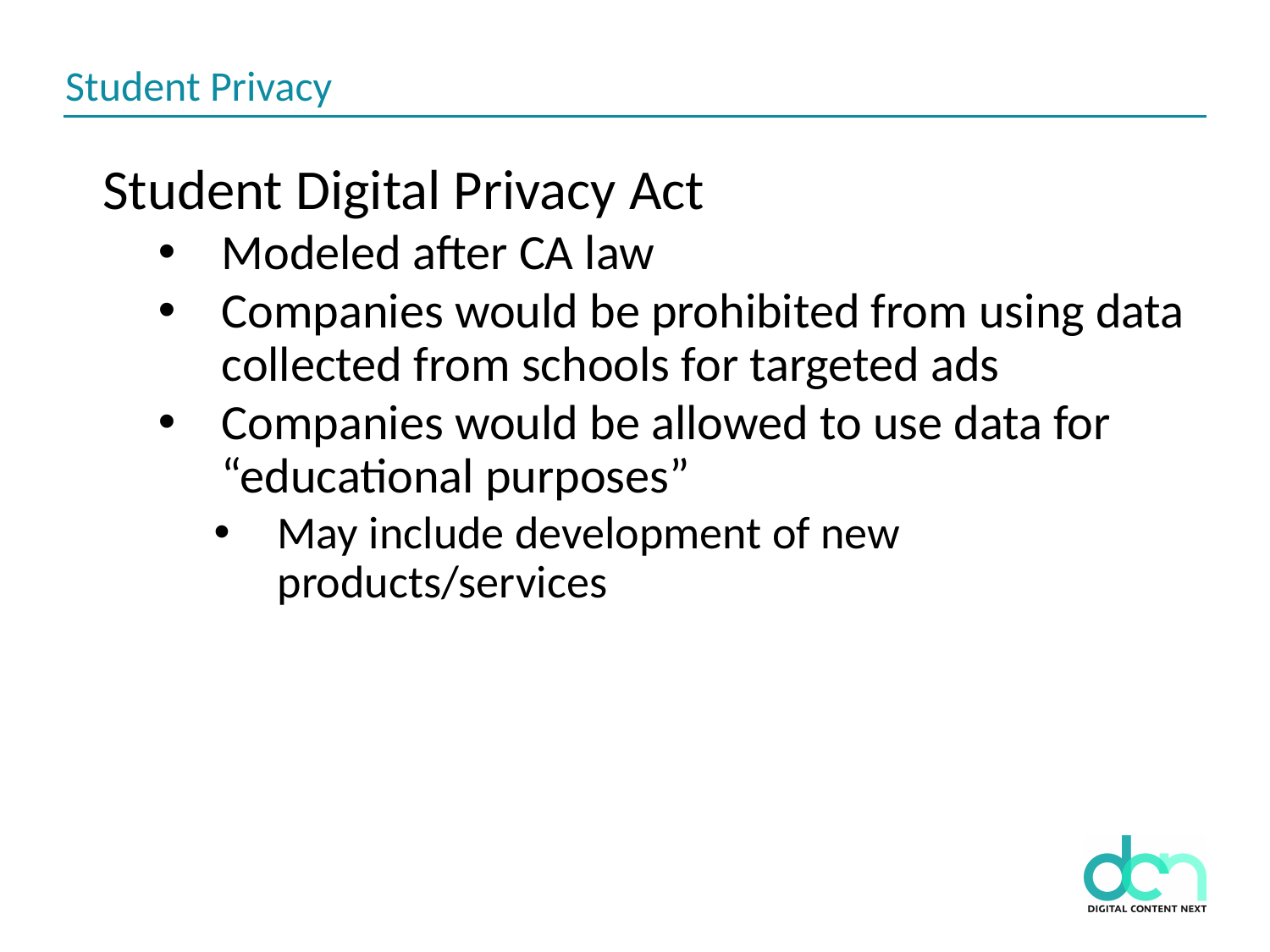

Student Privacy
Student Digital Privacy Act
Modeled after CA law
Companies would be prohibited from using data collected from schools for targeted ads
Companies would be allowed to use data for “educational purposes”
May include development of new products/services